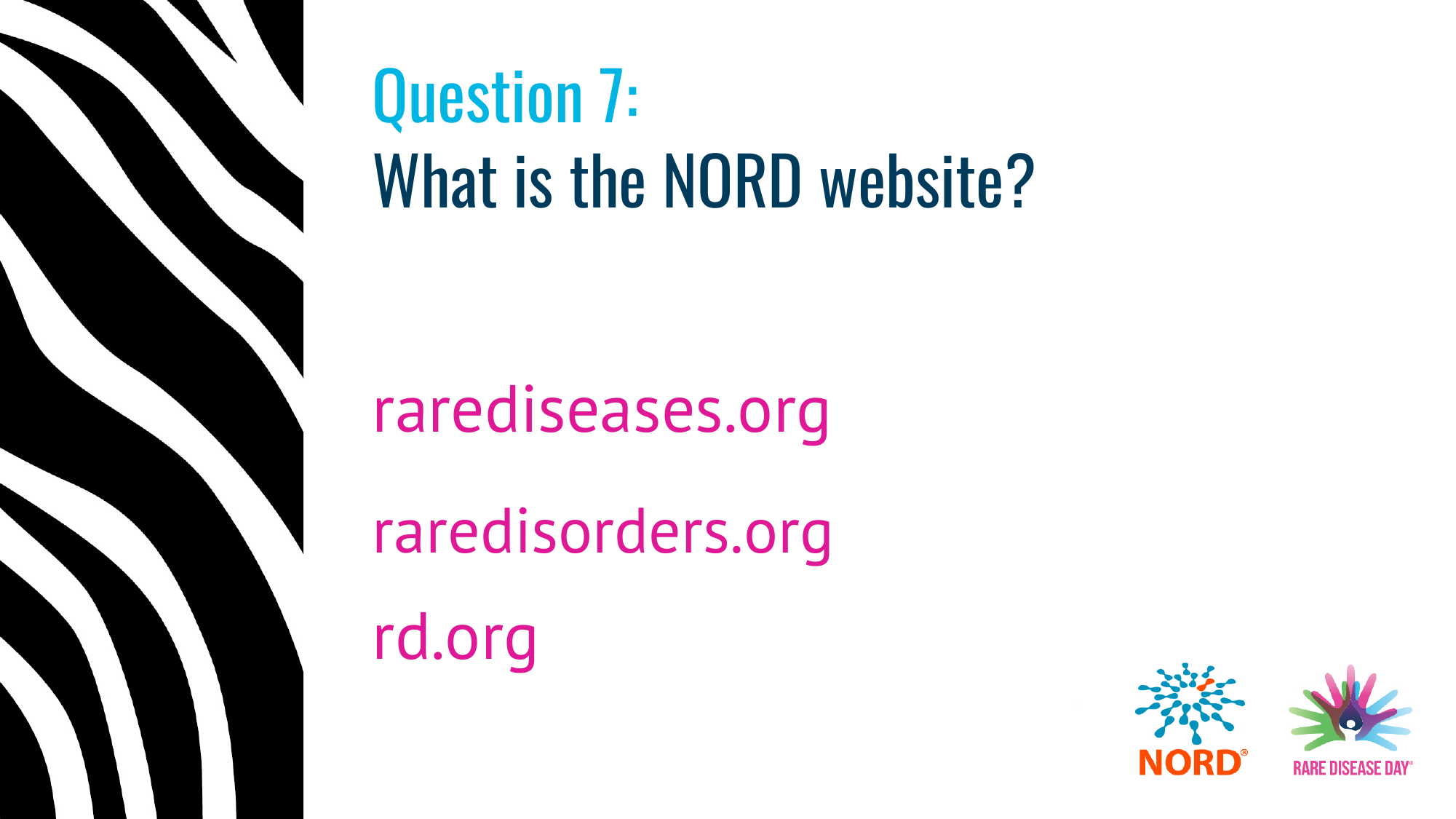

# Question 7:
What is the NORD website?
rarediseases.org
raredisorders.org
rd.org